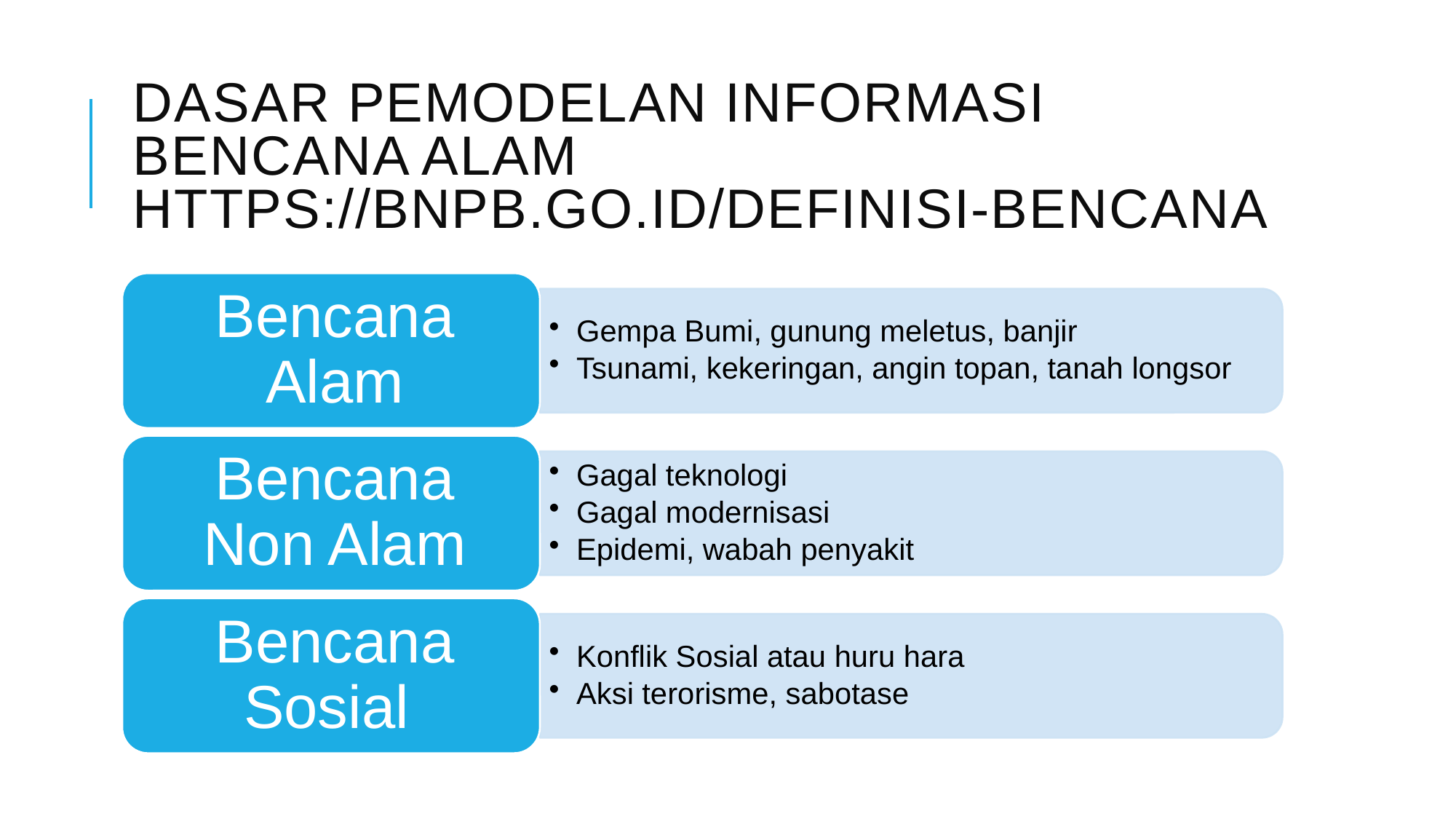

# DASAR PEMODELAN informasi bencana alam https://bnpb.go.id/definisi-bencana
Gempa Bumi, gunung meletus, banjir
Tsunami, kekeringan, angin topan, tanah longsor
Bencana Alam
Gagal teknologi
Gagal modernisasi
Epidemi, wabah penyakit
Bencana Non Alam
Konflik Sosial atau huru hara
Aksi terorisme, sabotase
Bencana Sosial